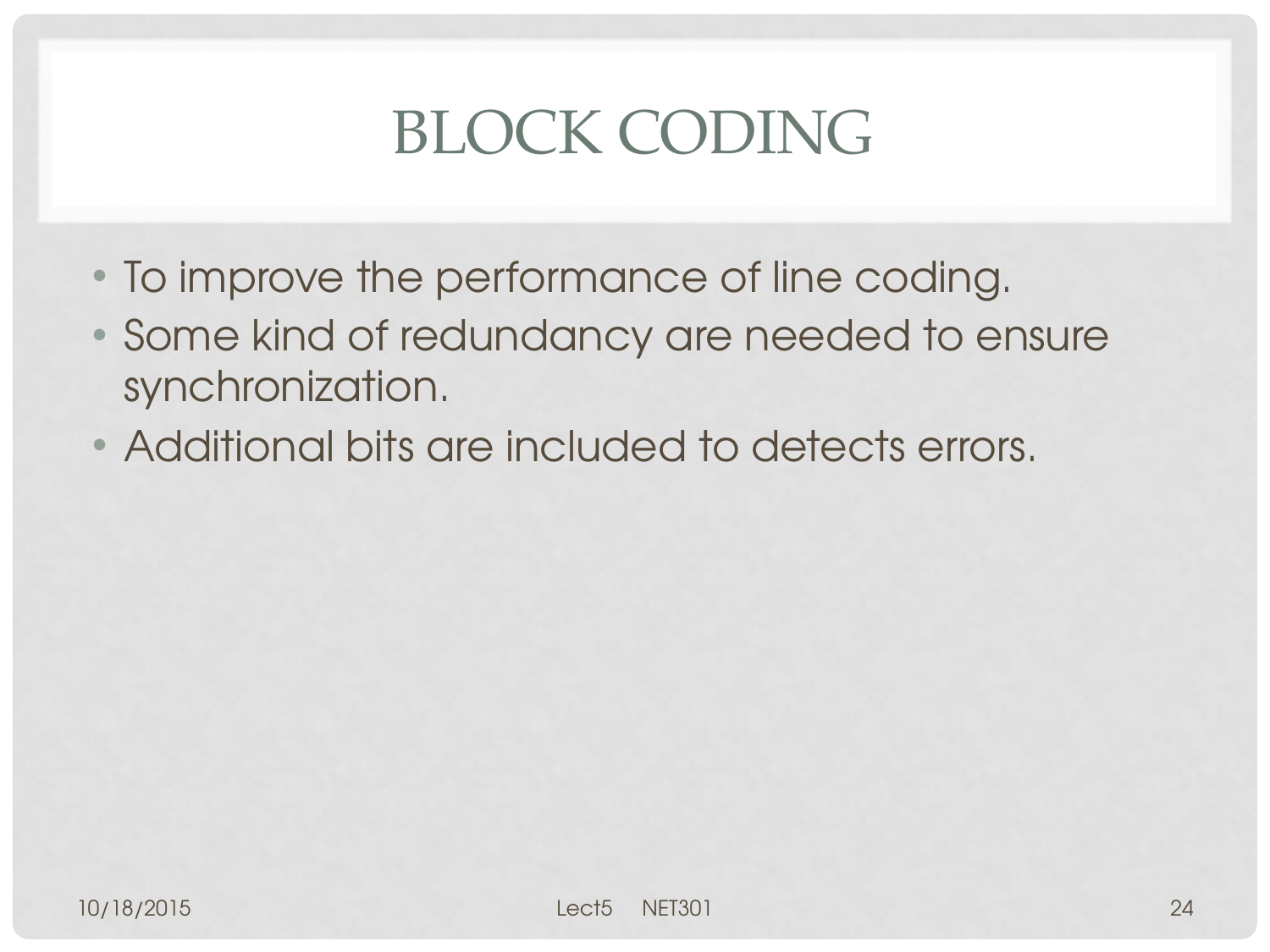

# Block coding
To improve the performance of line coding.
Some kind of redundancy are needed to ensure synchronization.
Additional bits are included to detects errors.
10/18/2015
Lect5     NET301
24